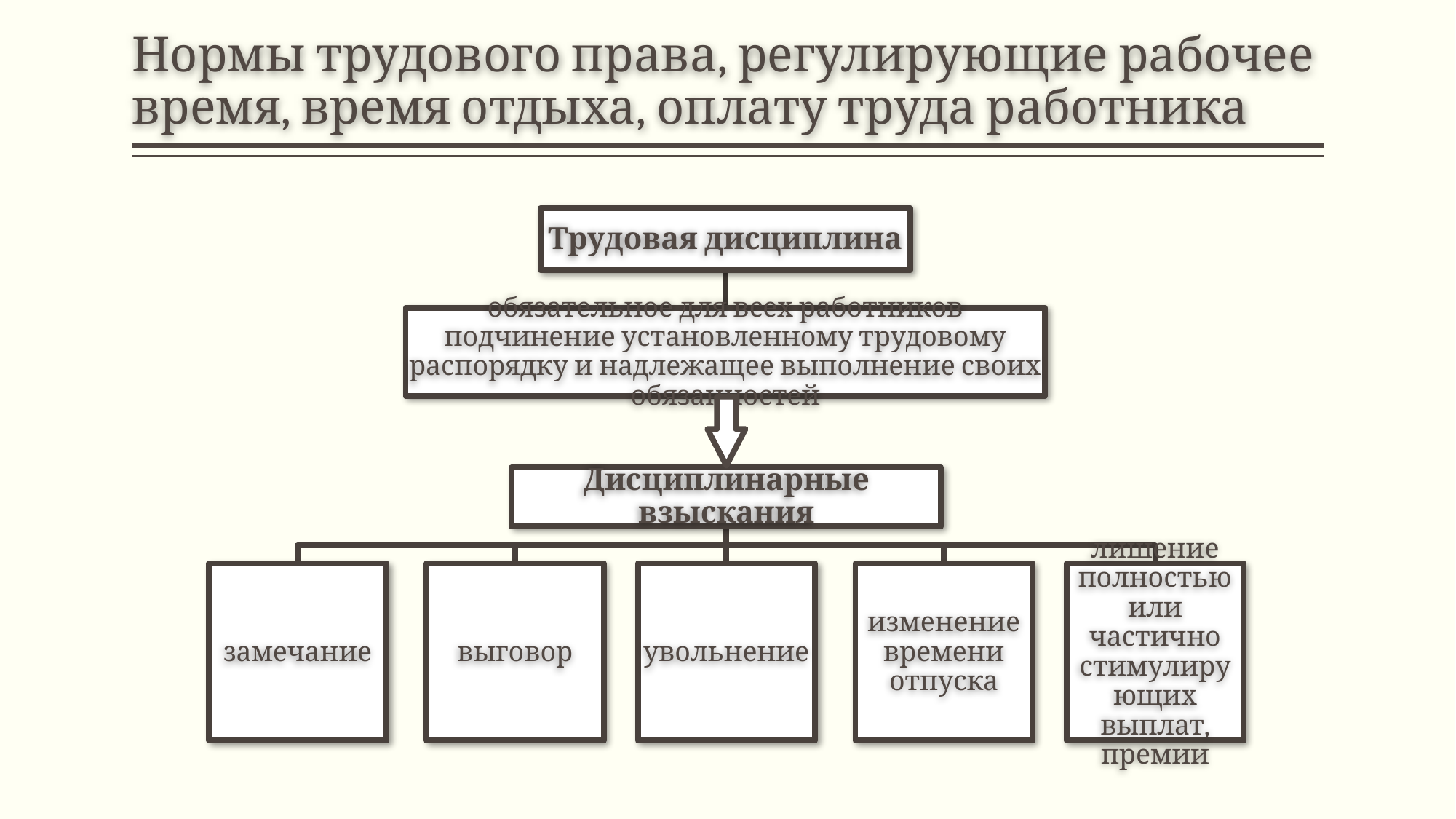

# Нормы трудового права, регулирующие рабочее время, время отдыха, оплату труда работника

Трудовая дисциплина

обязательное для всех работников подчинение установленному трудовому распорядку и надлежащее выполнение своих обязанностей

Дисциплинарные взыскания

замечание

увольнение

лишение полностью или частично стимулирующих выплат, премии

выговор

изменение времени отпуска